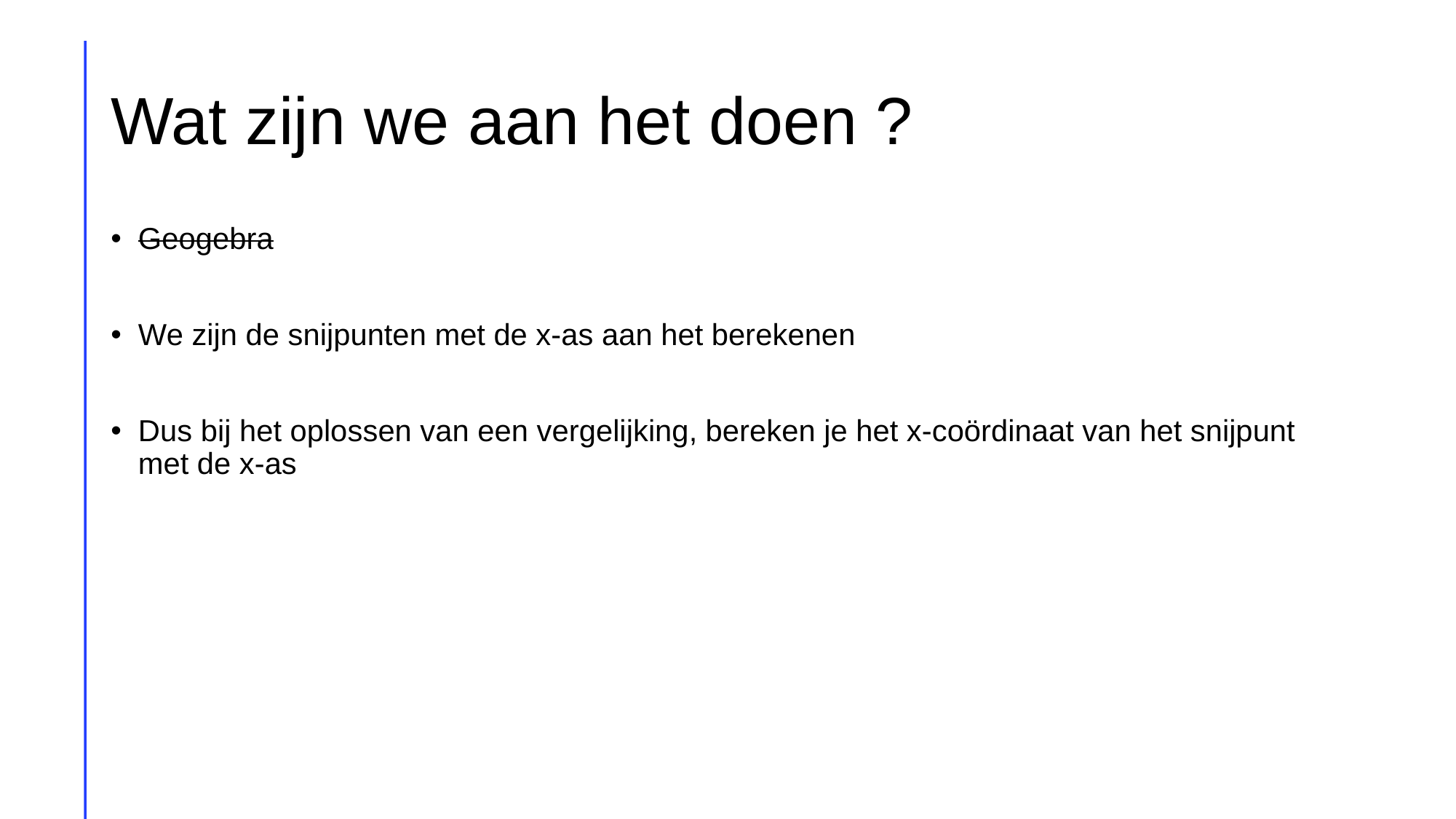

# Wat zijn we aan het doen ?
Geogebra

We zijn de snijpunten met de x-as aan het berekenen

Dus bij het oplossen van een vergelijking, bereken je het x-coördinaat van het snijpunt met de x-as